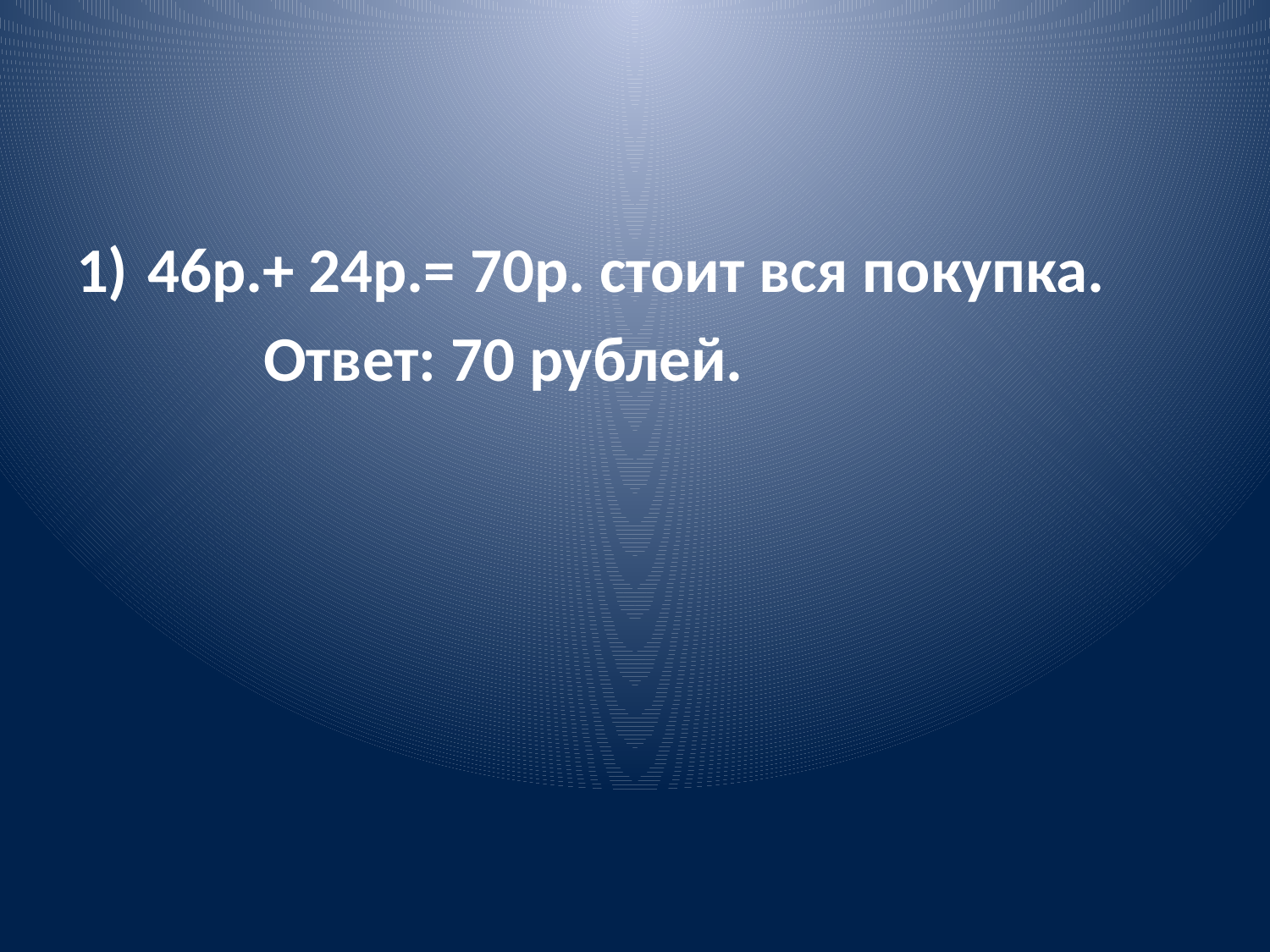

#
46р.+ 24р.= 70р. стоит вся покупка.
             Ответ: 70 рублей.